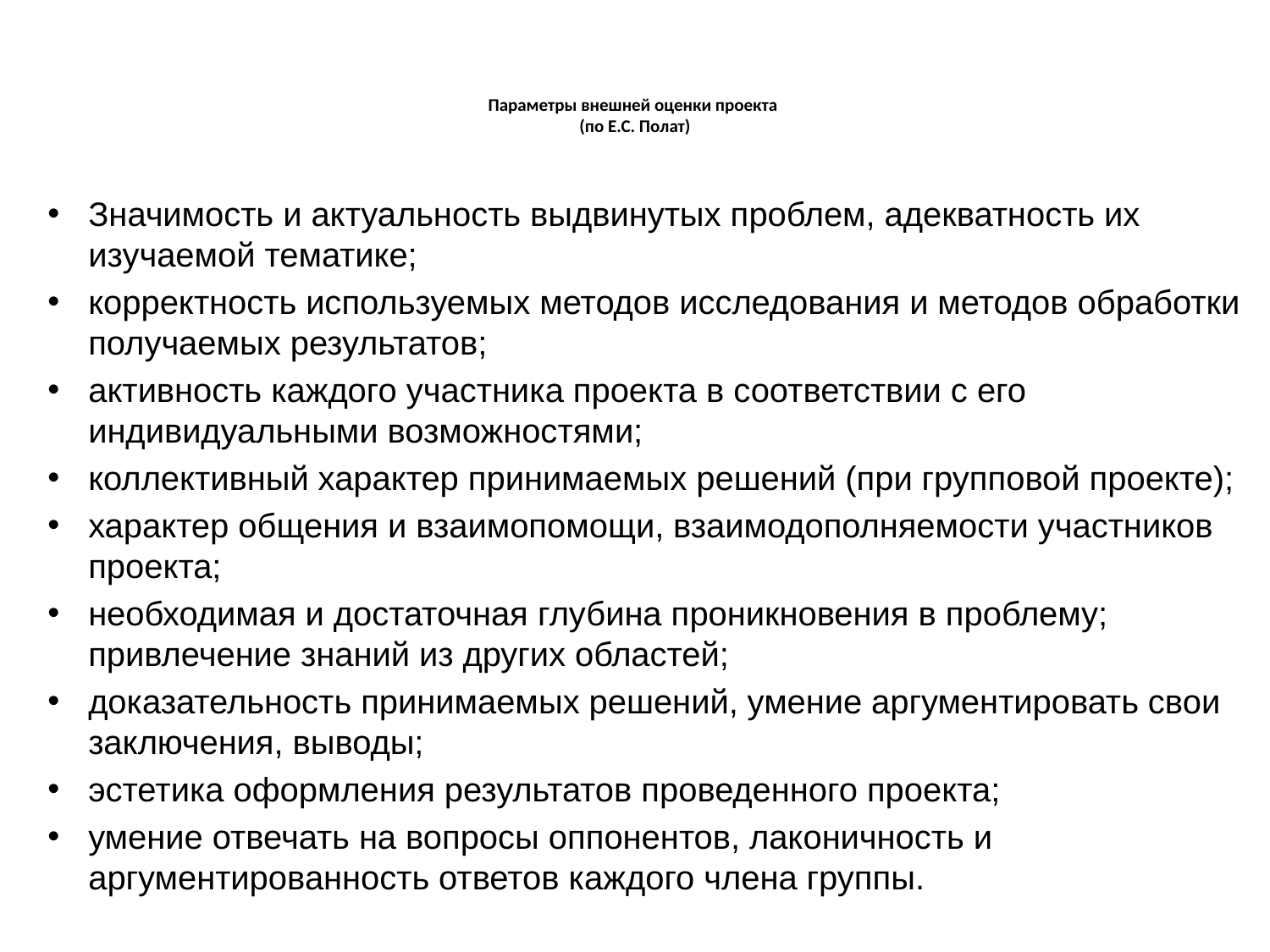

# Параметры внешней оценки проекта (по Е.С. Полат)
Значимость и актуальность выдвинутых проблем, адекватность их изучаемой тематике;
корректность используемых методов исследования и методов обработки получаемых результатов;
активность каждого участника проекта в соответствии с его индивидуальными возможностями;
коллективный характер принимаемых решений (при групповой проекте);
характер общения и взаимопомощи, взаимодополняемости участников проекта;
необходимая и достаточная глубина проникновения в проблему; привлечение знаний из других областей;
доказательность принимаемых решений, умение аргументировать свои заключения, выводы;
эстетика оформления результатов проведенного проекта;
умение отвечать на вопросы оппонентов, лаконичность и аргументированность ответов каждого члена группы.